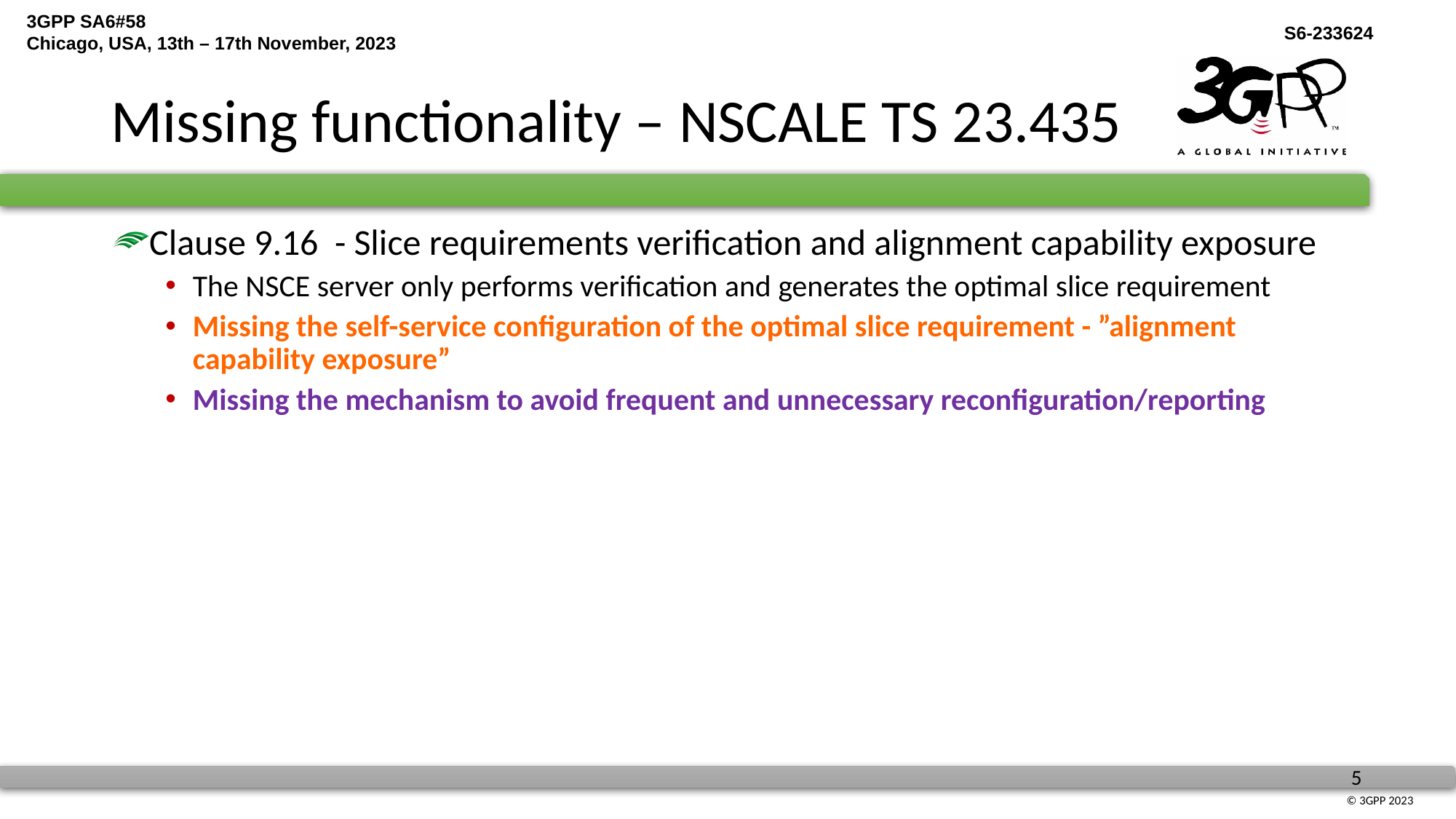

# Missing functionality – NSCALE TS 23.435
Clause 9.16  - Slice requirements verification and alignment capability exposure
The NSCE server only performs verification and generates the optimal slice requirement
Missing the self-service configuration of the optimal slice requirement - ”alignment capability exposure”
Missing the mechanism to avoid frequent and unnecessary reconfiguration/reporting